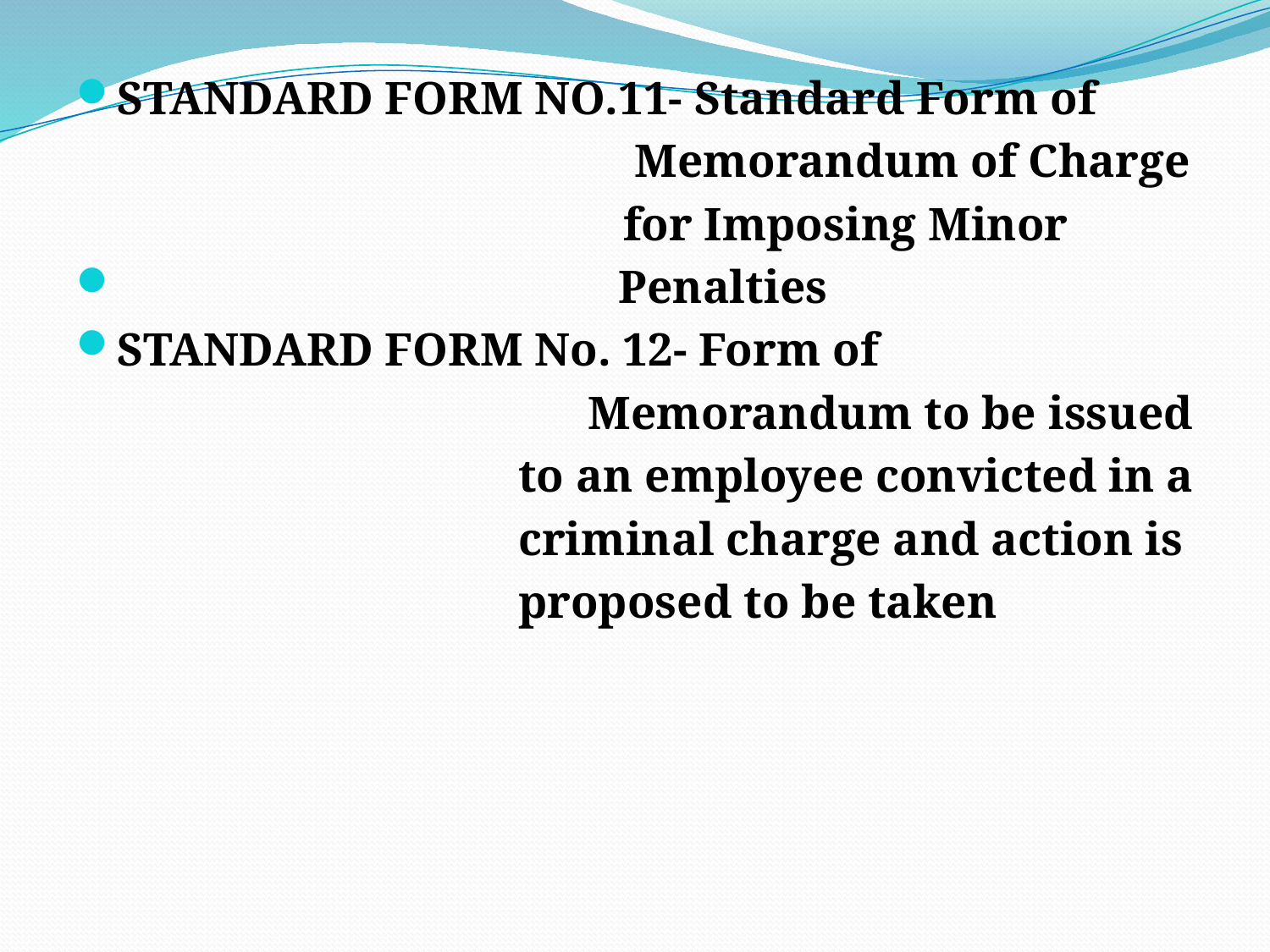

STANDARD FORM NO.11- Standard Form of
                                                Memorandum of Charge
                                               for Imposing Minor
                                           Penalties
STANDARD FORM No. 12- Form of
                                            Memorandum to be issued
                                      to an employee convicted in a
                                      criminal charge and action is
                                      proposed to be taken